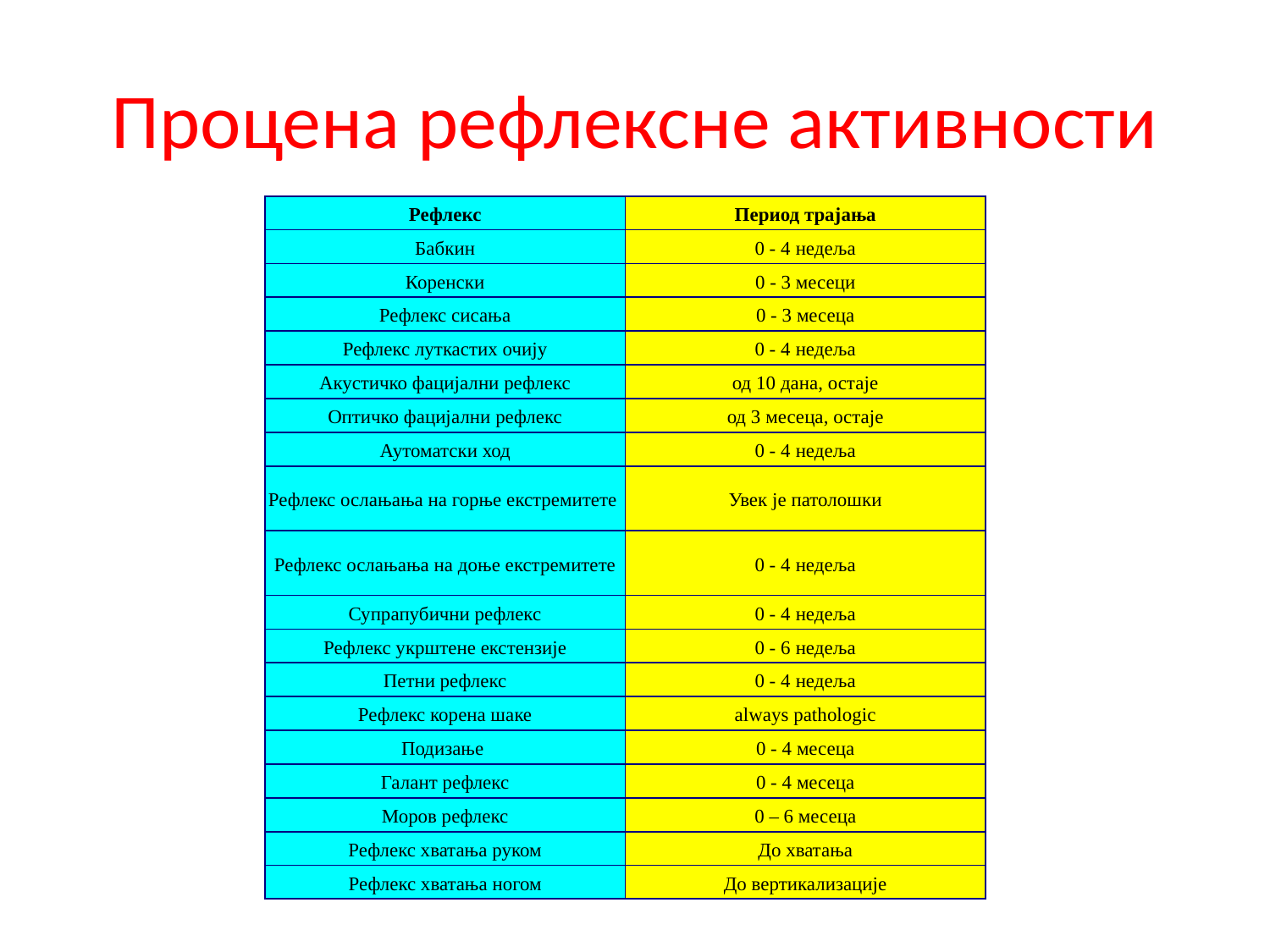

# Процена рефлексне активности
| Рефлекс | Период трајања |
| --- | --- |
| Бабкин | 0 - 4 недеља |
| Коренски | 0 - 3 месеци |
| Рефлекс сисања | 0 - 3 месеца |
| Рефлекс луткастих очију | 0 - 4 недеља |
| Акустичко фацијални рефлекс | од 10 дана, остаје |
| Оптичко фацијални рефлекс | од 3 месеца, остаје |
| Аутоматски ход | 0 - 4 недеља |
| Рефлекс ослањања на горње екстремитете | Увек је патолошки |
| Рефлекс ослањања на доње екстремитете | 0 - 4 недеља |
| Супрапубични рефлекс | 0 - 4 недеља |
| Рефлекс укрштене екстензије | 0 - 6 недеља |
| Петни рефлекс | 0 - 4 недеља |
| Рефлекс корена шаке | always pathologic |
| Подизање | 0 - 4 месеца |
| Галант рефлекс | 0 - 4 месеца |
| Моров рефлекс | 0 – 6 месеца |
| Рефлекс хватања руком | До хватања |
| Рефлекс хватања ногом | До вертикализације |